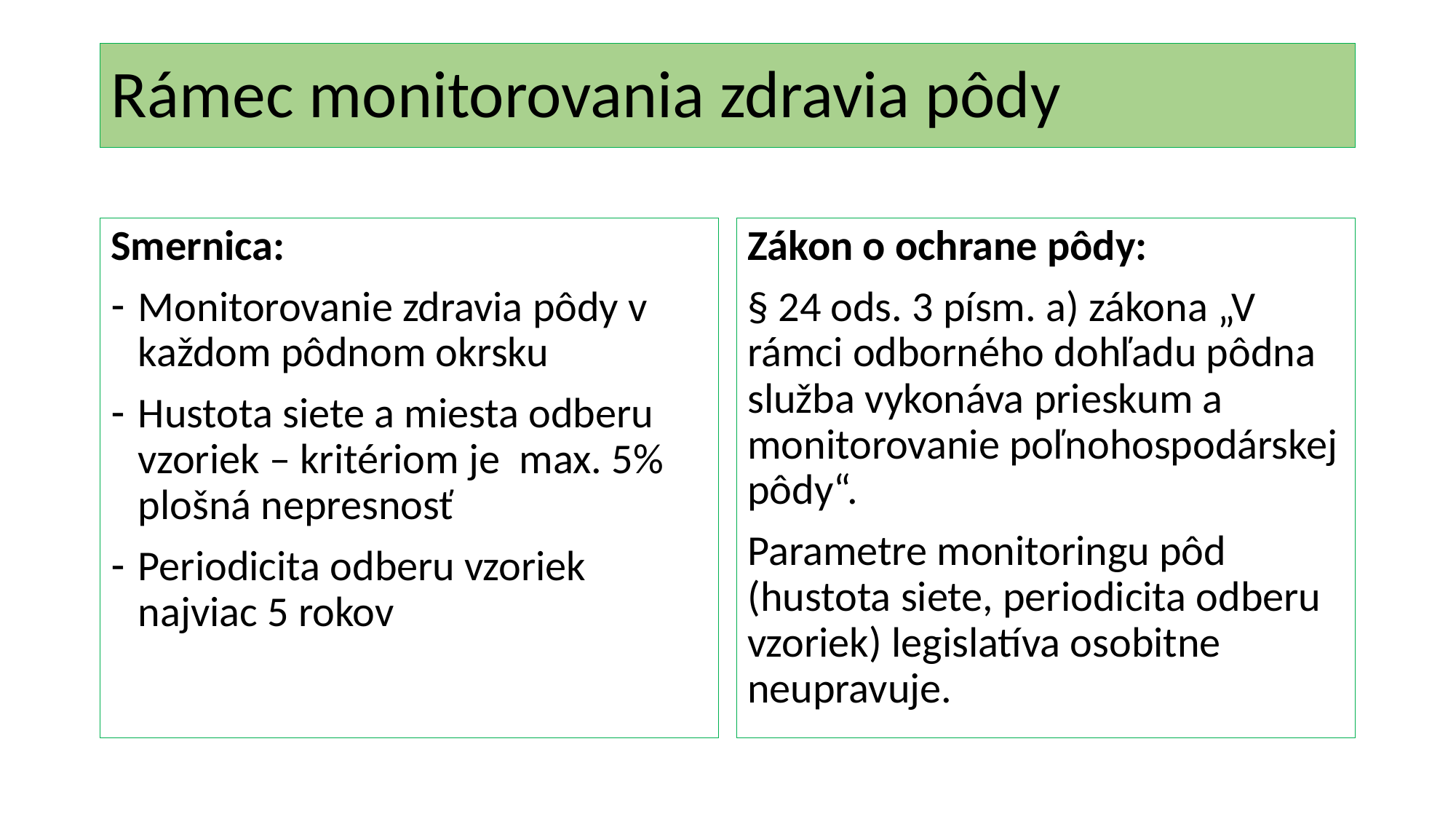

# Rámec monitorovania zdravia pôdy
Smernica:
Monitorovanie zdravia pôdy v každom pôdnom okrsku
Hustota siete a miesta odberu vzoriek – kritériom je  max. 5% plošná nepresnosť
Periodicita odberu vzoriek najviac 5 rokov

Zákon o ochrane pôdy:
§ 24 ods. 3 písm. a) zákona „V rámci odborného dohľadu pôdna služba vykonáva prieskum a monitorovanie poľnohospodárskej pôdy“.
Parametre monitoringu pôd (hustota siete, periodicita odberu vzoriek) legislatíva osobitne neupravuje.